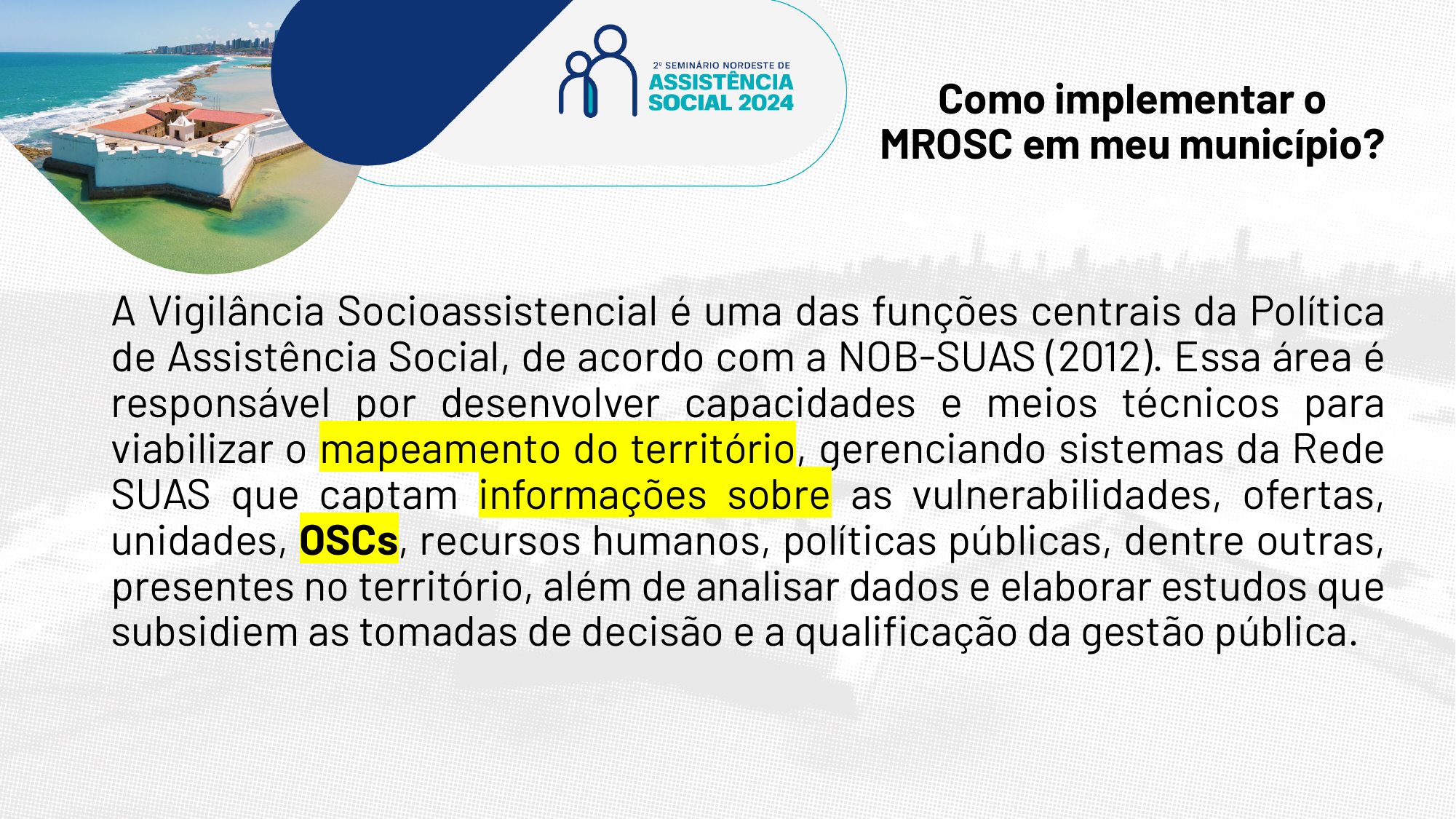

# Como implementar o MROSC em meu município?
A Vigilância Socioassistencial é uma das funções centrais da Política de Assistência Social, de acordo com a NOB-SUAS (2012). Essa área é responsável por desenvolver capacidades e meios técnicos para viabilizar o mapeamento do território, gerenciando sistemas da Rede SUAS que captam informações sobre as vulnerabilidades, ofertas, unidades, OSCs, recursos humanos, políticas públicas, dentre outras, presentes no território, além de analisar dados e elaborar estudos que subsidiem as tomadas de decisão e a qualificação da gestão pública.